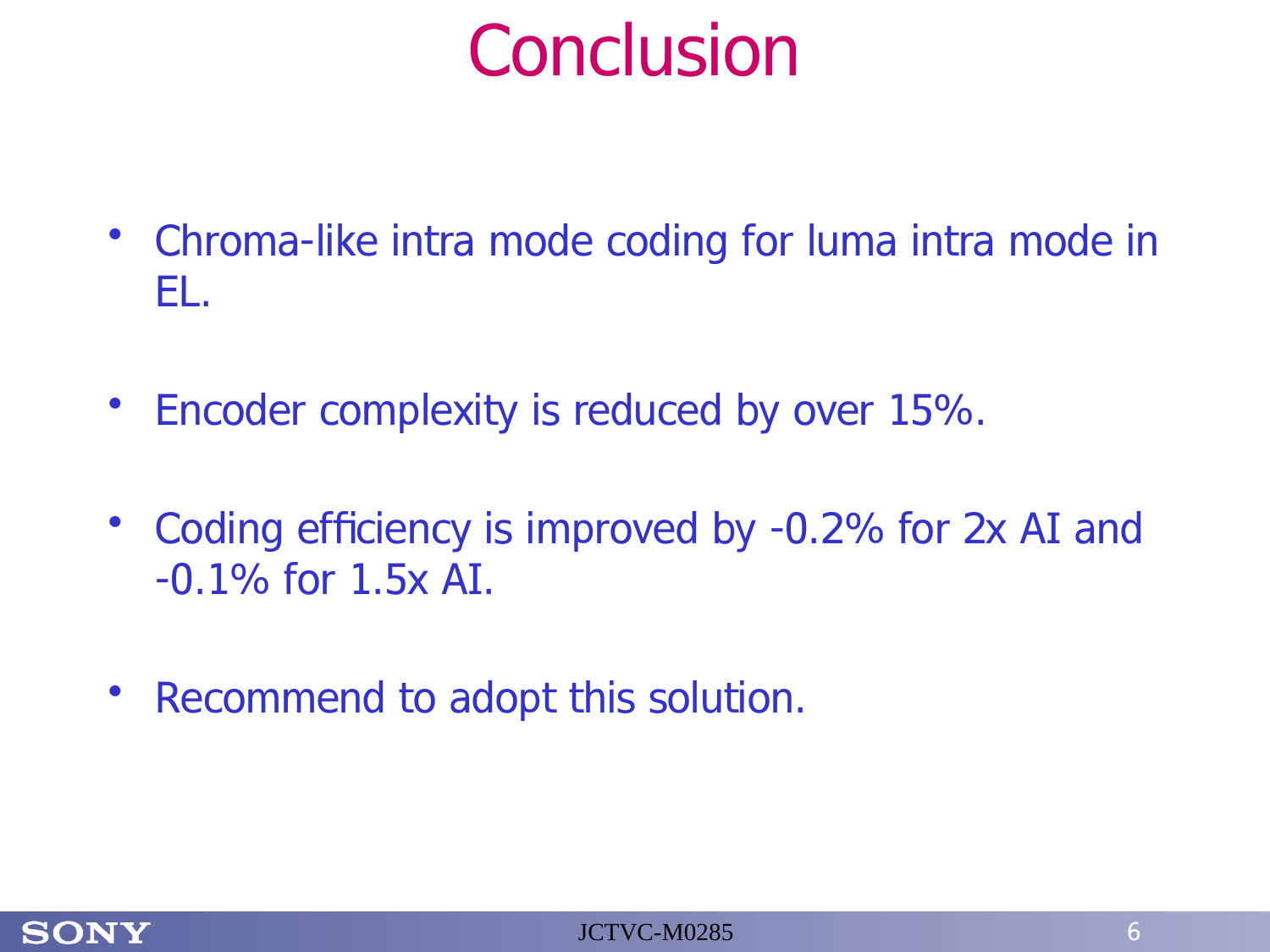

# Conclusion

Chroma-like intra mode coding for luma intra mode in EL.

Encoder complexity is reduced by over 15%.

Coding efficiency is improved by -0.2% for 2x AI and -0.1% for 1.5x AI.

Recommend to adopt this solution.
JCTVC-M0285
6